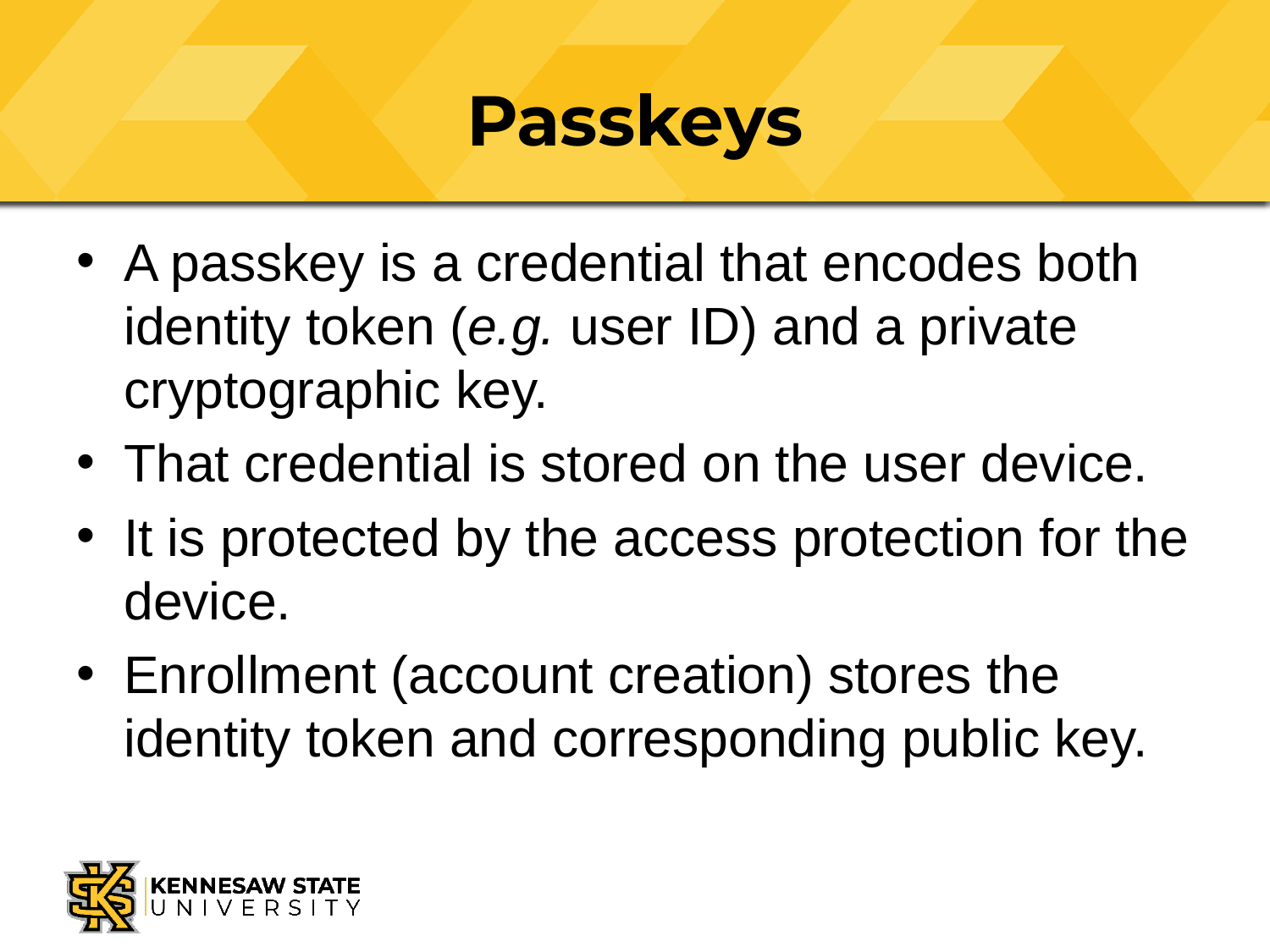

# Passkeys
A passkey is a credential that encodes both identity token (e.g. user ID) and a private cryptographic key.
That credential is stored on the user device.
It is protected by the access protection for the device.
Enrollment (account creation) stores the identity token and corresponding public key.